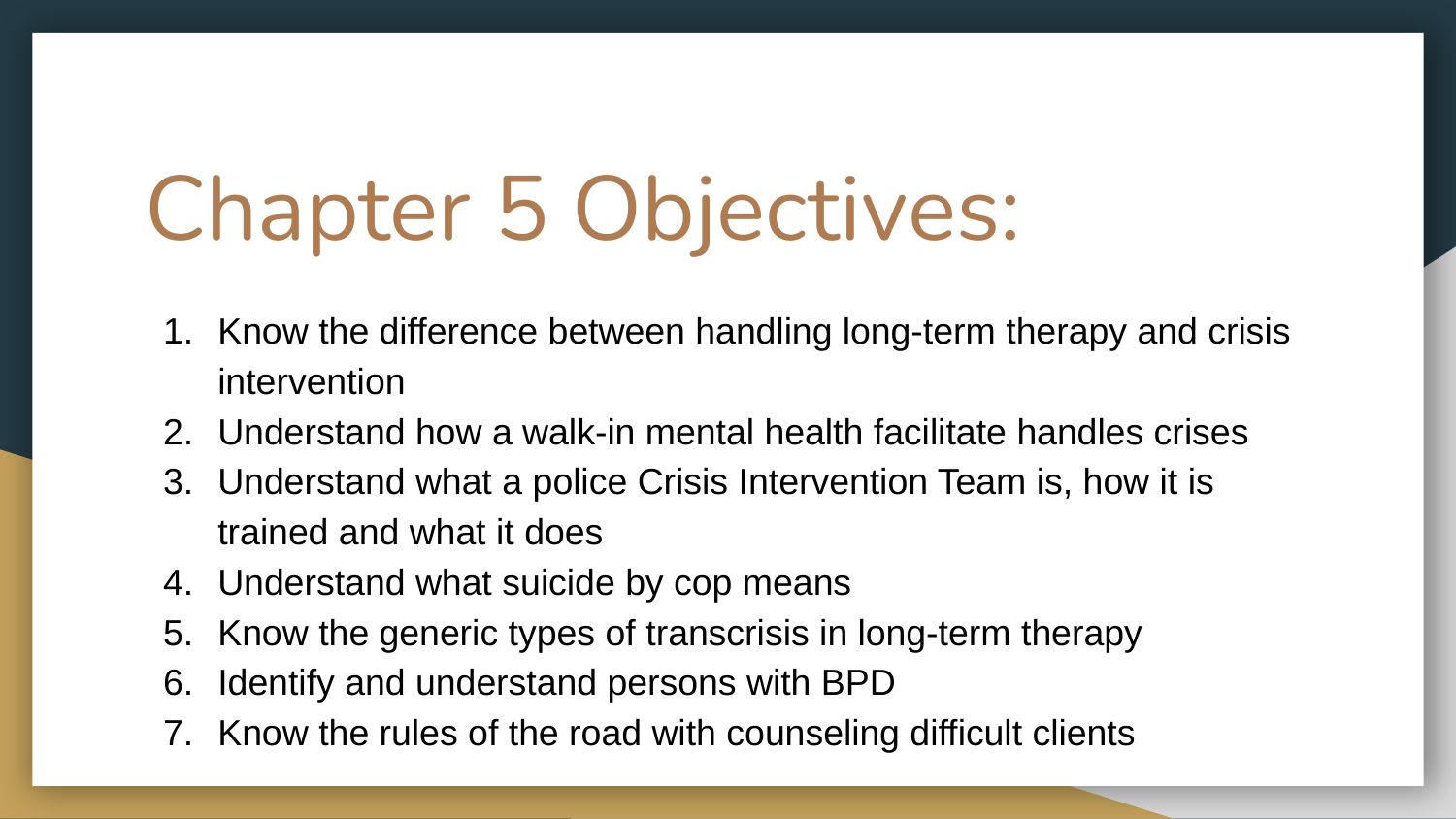

# Chapter 5 Objectives:
Know the difference between handling long-term therapy and crisis intervention
Understand how a walk-in mental health facilitate handles crises
Understand what a police Crisis Intervention Team is, how it is trained and what it does
Understand what suicide by cop means
Know the generic types of transcrisis in long-term therapy
Identify and understand persons with BPD
Know the rules of the road with counseling difficult clients